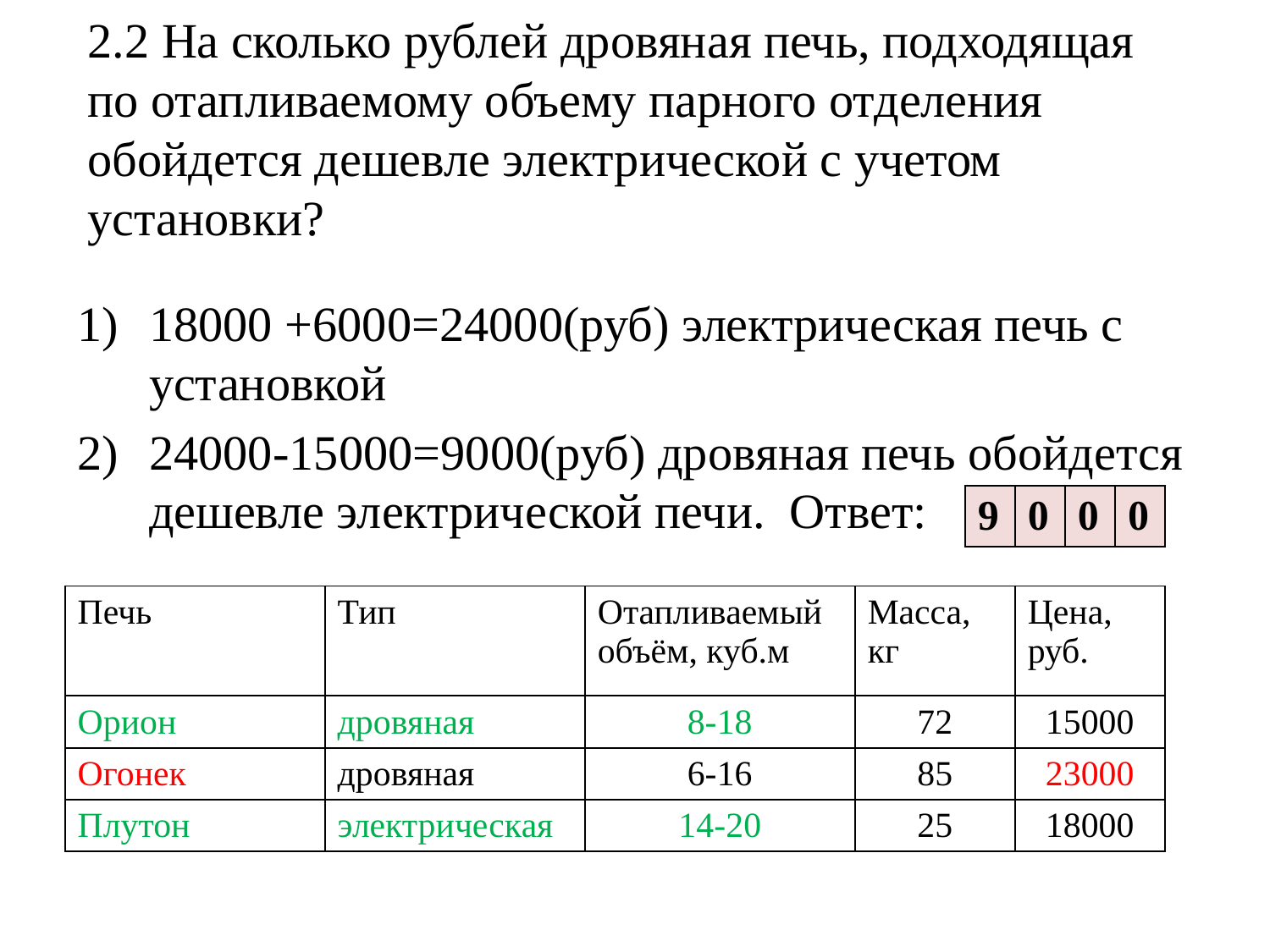

# 2.2 На сколько рублей дровяная печь, подходящая по отапливаемому объему парного отделения обойдется дешевле электрической с учетом установки?
18000 +6000=24000(руб) электрическая печь с установкой
24000-15000=9000(руб) дровяная печь обойдется дешевле электрической печи.  Ответ:

| 9 | 0 | 0 | 0 |
| --- | --- | --- | --- |
| Печь | Тип | Отапливаемый объём, куб.м | Масса, кг | Цена, руб. |
| --- | --- | --- | --- | --- |
| Орион | дровяная | 8-18 | 72 | 15000 |
| Огонек | дровяная | 6-16 | 85 | 23000 |
| Плутон | электрическая | 14-20 | 25 | 18000 |